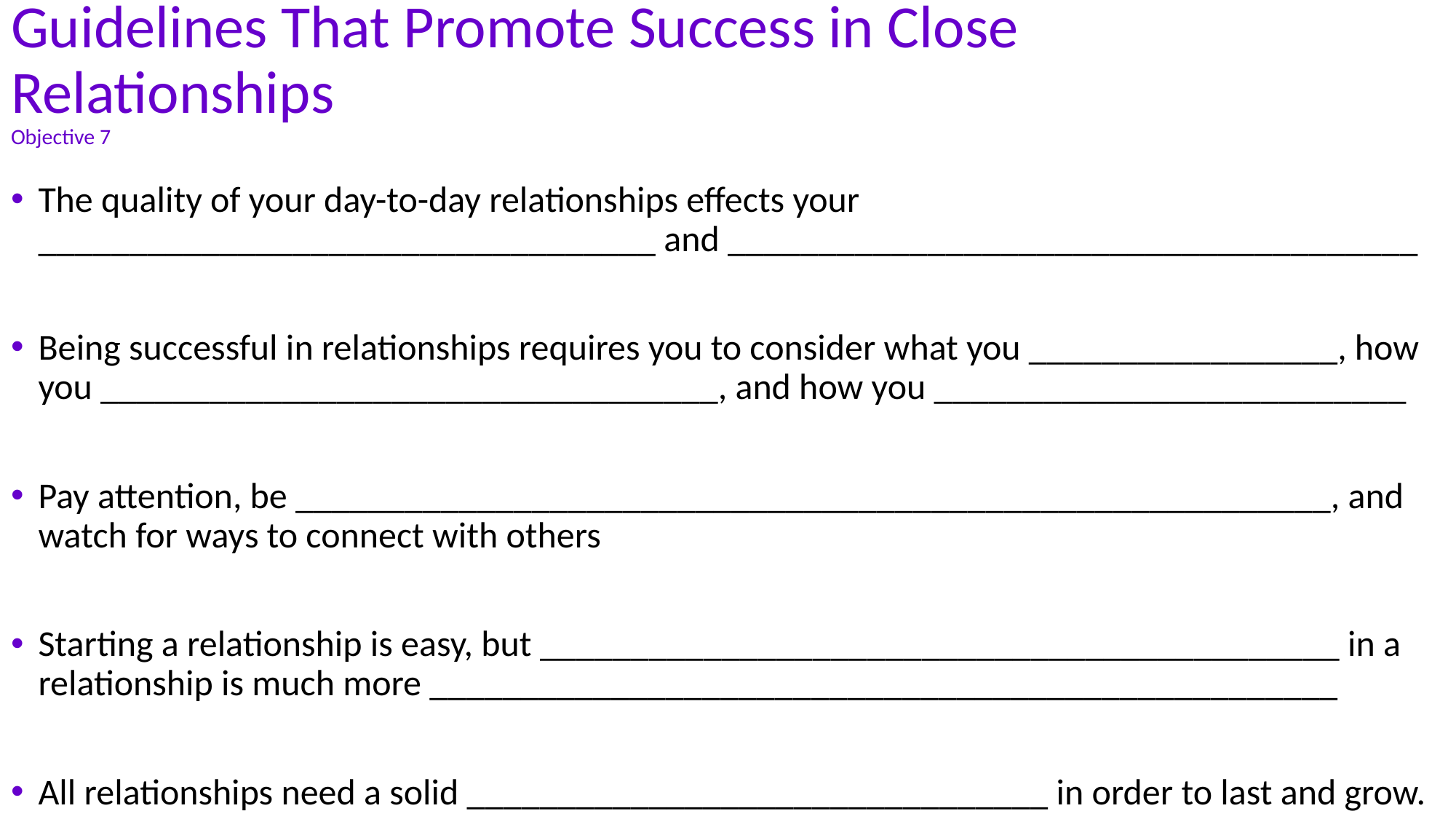

Guidelines That Promote Success in Close Relationships
Objective 7
The quality of your day-to-day relationships effects your __________________________________ and ______________________________________

Being successful in relationships requires you to consider what you _________________, how you __________________________________, and how you __________________________

Pay attention, be _________________________________________________________, and watch for ways to connect with others

Starting a relationship is easy, but ____________________________________________ in a relationship is much more __________________________________________________

All relationships need a solid ________________________________ in order to last and grow.